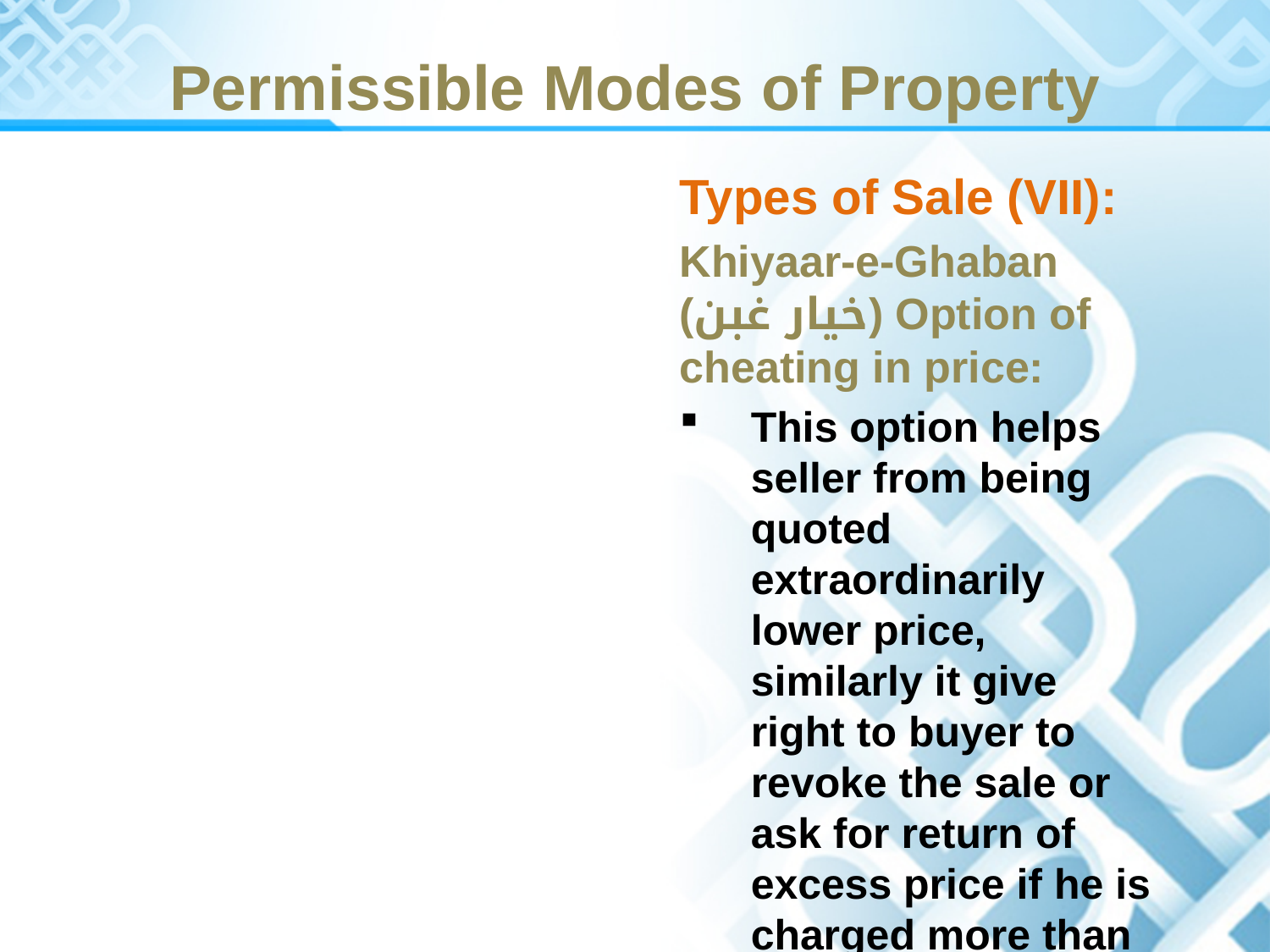

Permissible Modes of Property
Types of Sale (VII):
Khiyaar-e-Ghaban (خیار غبن) Option of cheating in price:
This option helps seller from being quoted extraordinarily lower price, similarly it give right to buyer to revoke the sale or ask for return of excess price if he is charged more than the market price extraordinarily.